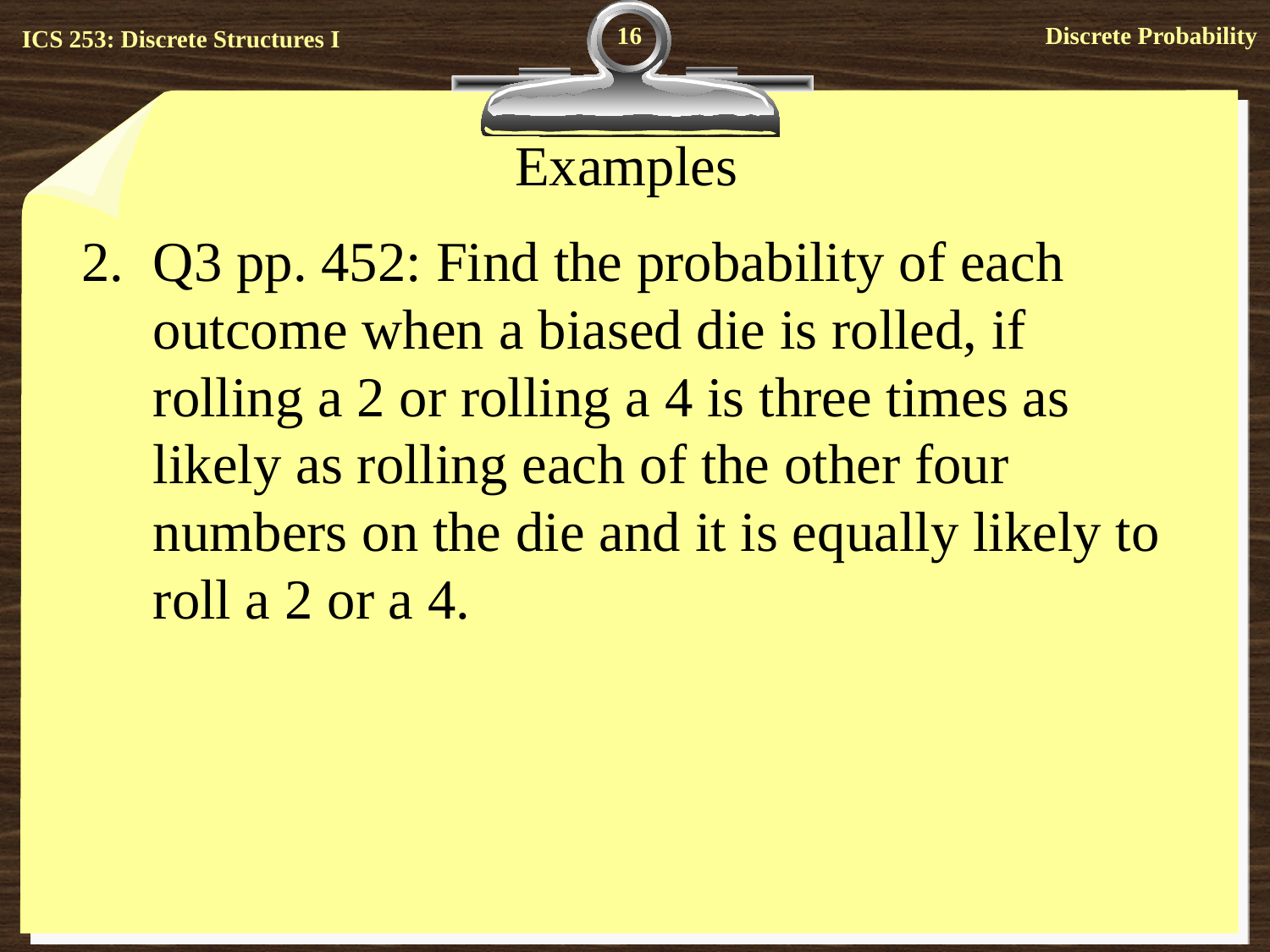

16
# Examples
Q3 pp. 452: Find the probability of each outcome when a biased die is rolled, if rolling a 2 or rolling a 4 is three times as likely as rolling each of the other four numbers on the die and it is equally likely to roll a 2 or a 4.